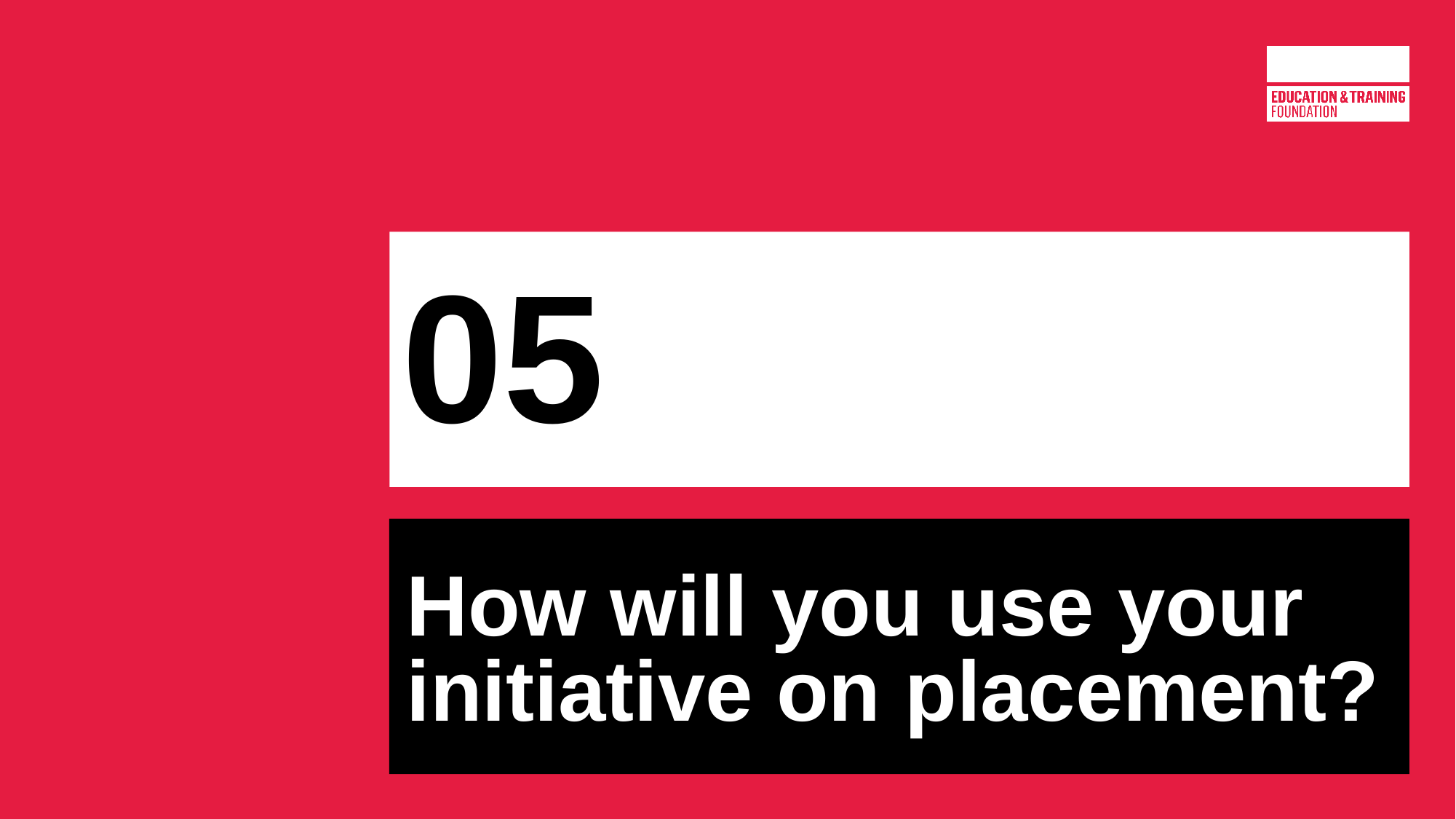

# 05
How will you use your initiative on placement?